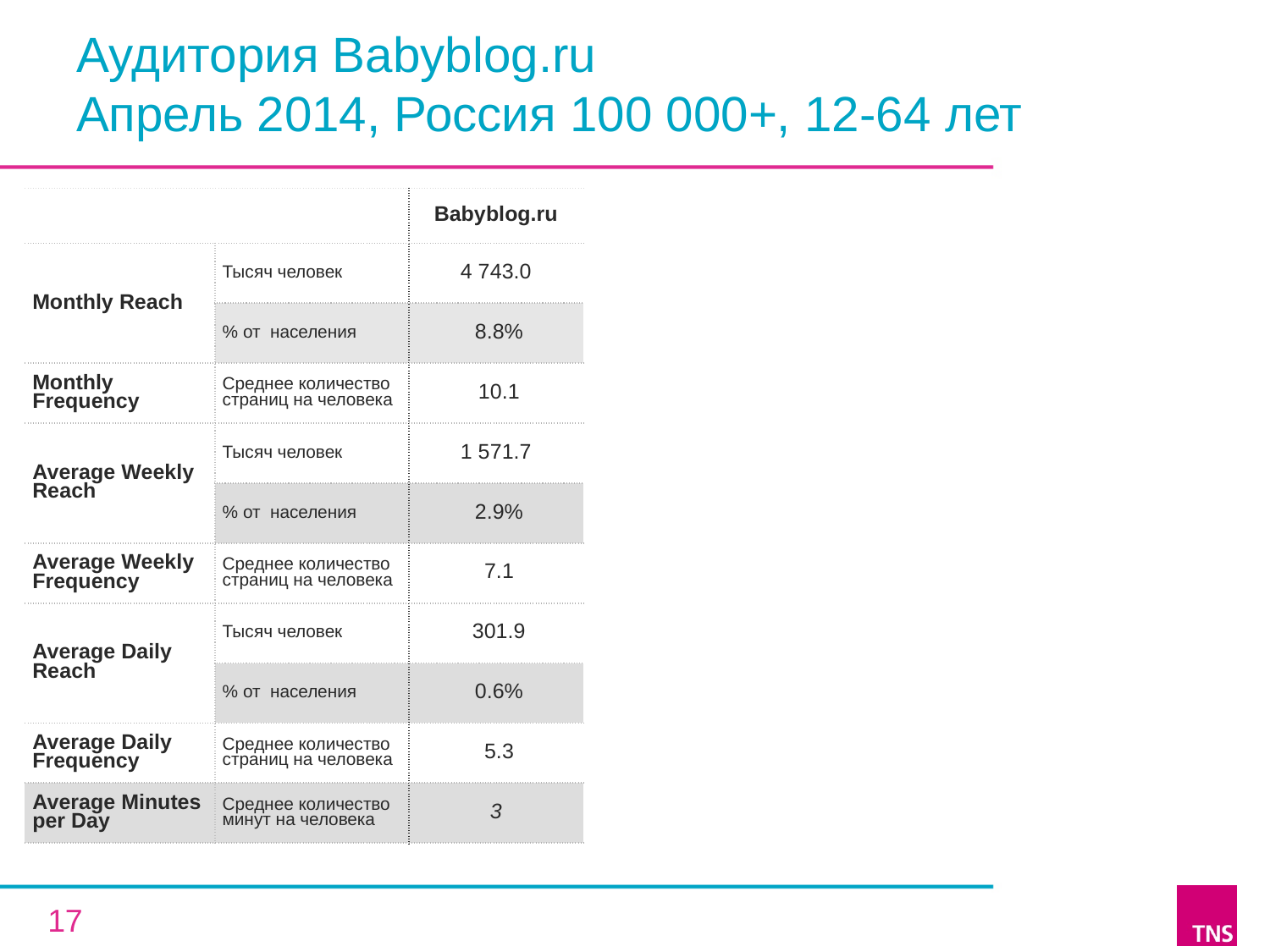

# Аудитория Babyblog.ru Апрель 2014, Россия 100 000+, 12-64 лет
|  |  | Babyblog.ru |
| --- | --- | --- |
| Monthly Reach | Тысяч человек | 4 743.0 |
|  | % от населения | 8.8% |
| Monthly Frequency | Среднее количество страниц на человека | 10.1 |
| Average Weekly Reach | Тысяч человек | 1 571.7 |
|  | % от населения | 2.9% |
| Average Weekly Frequency | Среднее количество страниц на человека | 7.1 |
| Average Daily Reach | Тысяч человек | 301.9 |
|  | % от населения | 0.6% |
| Average Daily Frequency | Среднее количество страниц на человека | 5.3 |
| Average Minutes per Day | Среднее количество минут на человека | 3 |

17